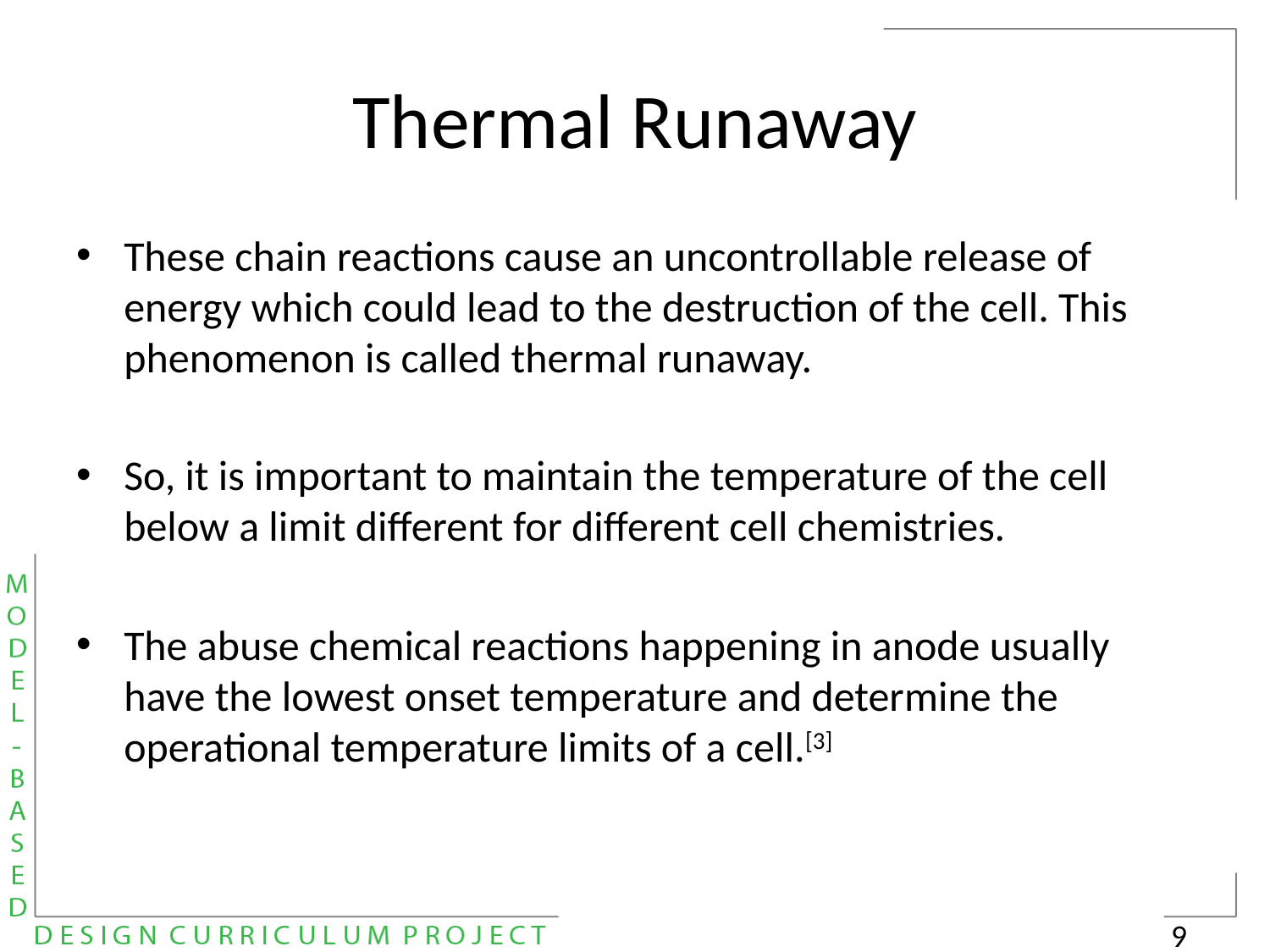

# Thermal Runaway
These chain reactions cause an uncontrollable release of energy which could lead to the destruction of the cell. This phenomenon is called thermal runaway.

So, it is important to maintain the temperature of the cell below a limit different for different cell chemistries.

The abuse chemical reactions happening in anode usually have the lowest onset temperature and determine the operational temperature limits of a cell.[3]